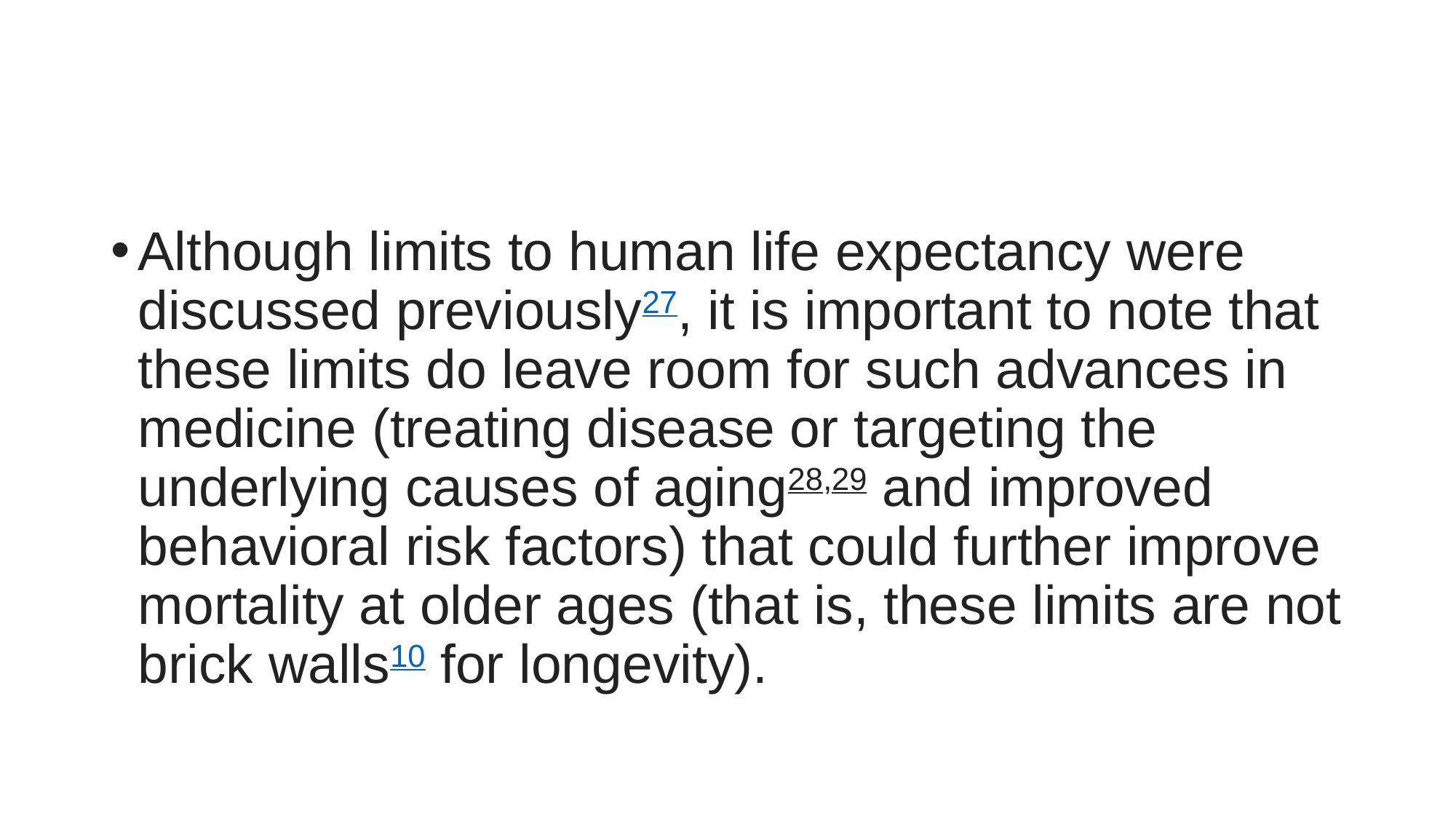

#
Although limits to human life expectancy were discussed previously27, it is important to note that these limits do leave room for such advances in medicine (treating disease or targeting the underlying causes of aging28,29 and improved behavioral risk factors) that could further improve mortality at older ages (that is, these limits are not brick walls10 for longevity).